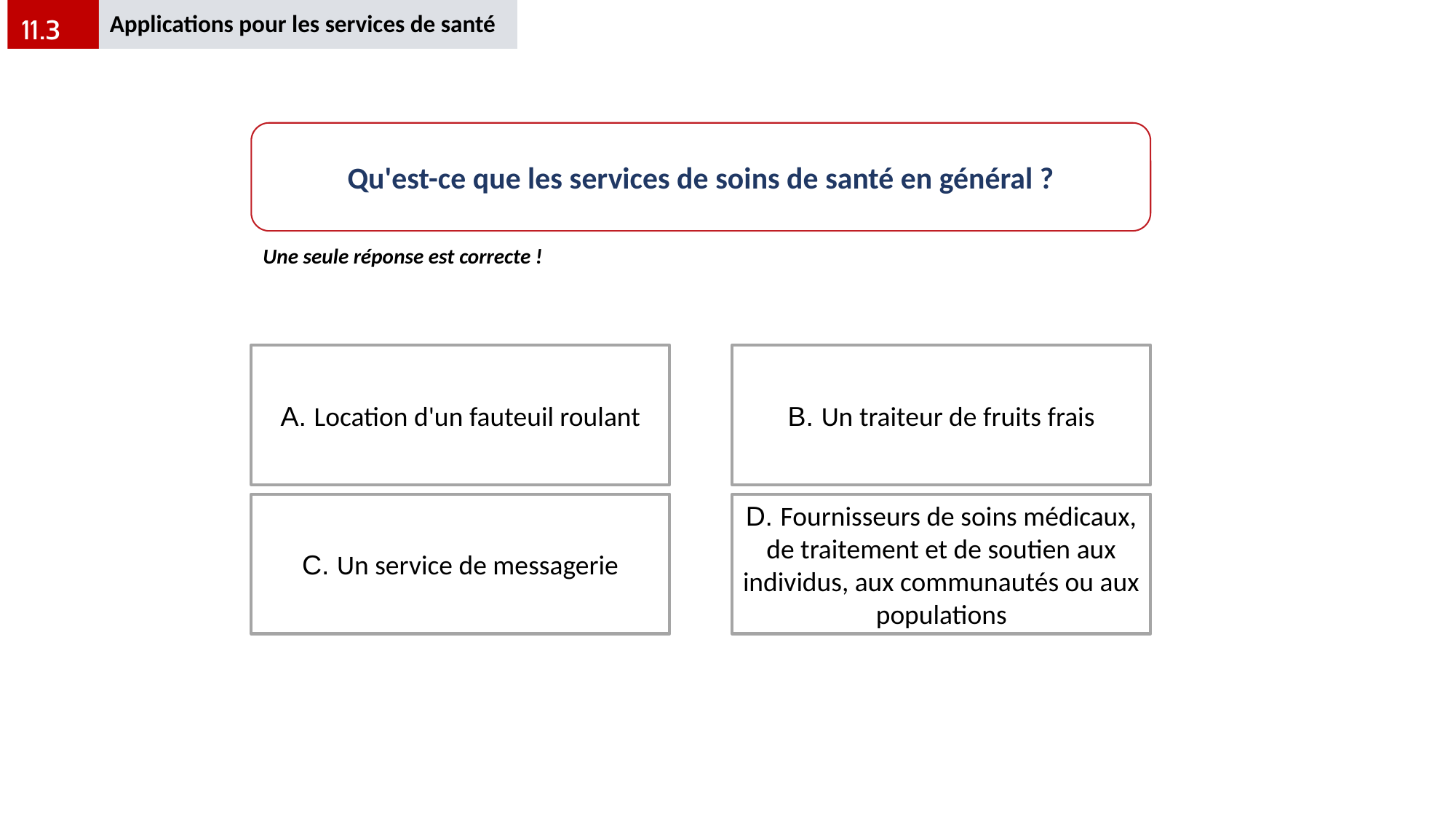

Applications pour les services de santé
11.3
Qu'est-ce que les services de soins de santé en général ?
Une seule réponse est correcte !
A. Location d'un fauteuil roulant
B. Un traiteur de fruits frais
C. Un service de messagerie
D. Fournisseurs de soins médicaux, de traitement et de soutien aux individus, aux communautés ou aux populations